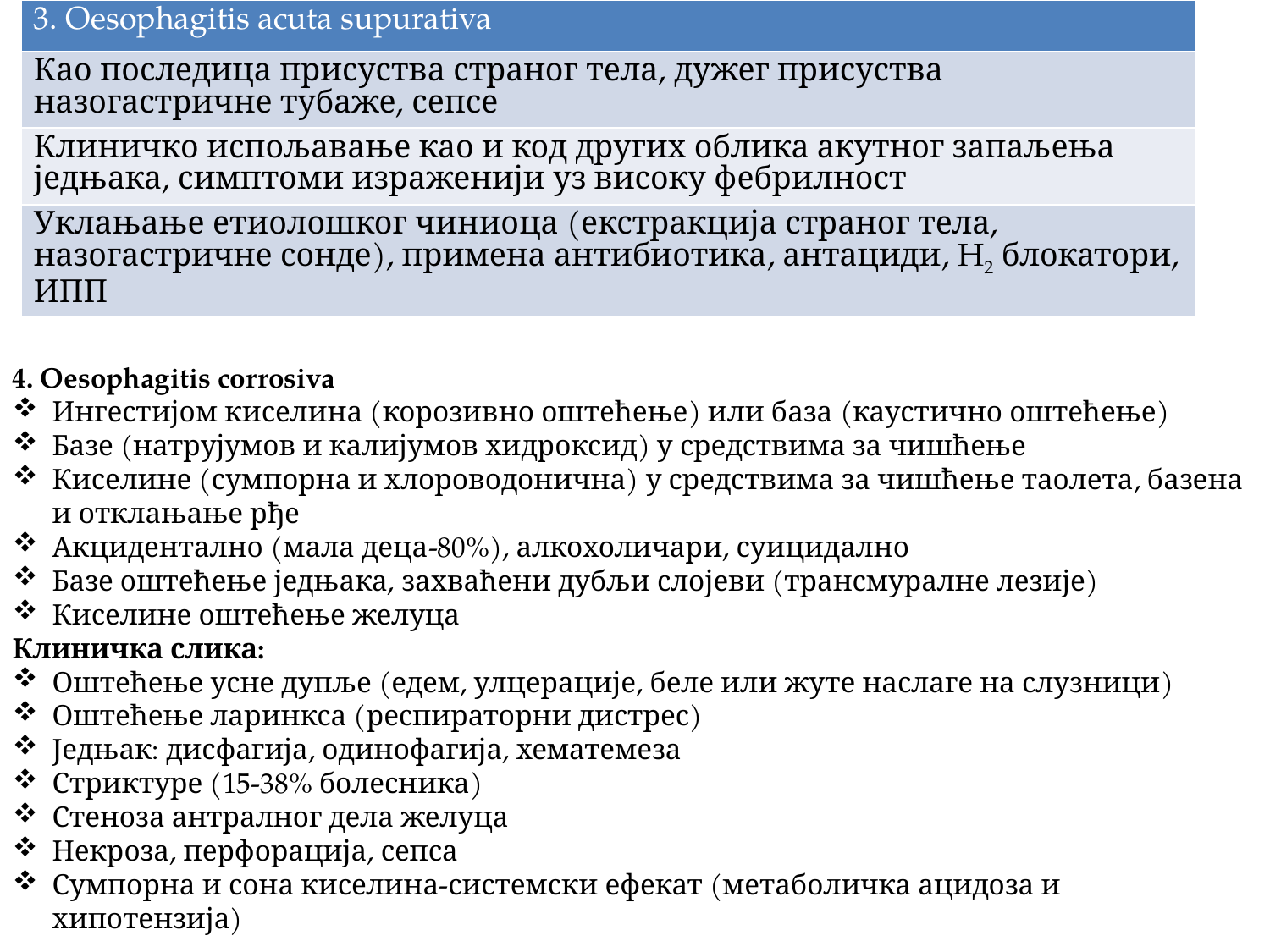

| 3. Oesophagitis acuta supurativa |
| --- |
| Као последица присуства страног тела, дужег присуства назогастричне тубаже, сепсе |
| Клиничко испољавање као и код других облика акутног запаљења једњака, симптоми израженији уз високу фебрилност |
| Уклањање етиолошког чиниоца (екстракција страног тела, назогастричне сонде), примена антибиотика, антациди, H2 блокатори, ИПП |
4. Oesophagitis corrosiva
Ингестијом киселина (корозивно оштећење) или база (каустично оштећење)
Базе (натрујумов и калијумов хидроксид) у средствима за чишћење
Киселине (сумпорна и хлороводонична) у средствима за чишћење таолета, базена и отклањање рђе
Акцидентално (мала деца-80%), алкохоличари, суицидално
Базе оштећење једњака, захваћени дубљи слојеви (трансмуралне лезије)
Киселине оштећење желуца
Клиничка слика:
Оштећење усне дупље (едем, улцерације, беле или жуте наслаге на слузници)
Оштећење ларинкса (респираторни дистрес)
Једњак: дисфагија, одинофагија, хематемеза
Стриктуре (15-38% болесника)
Стеноза антралног дела желуца
Некроза, перфорација, сепса
Сумпорна и сона киселина-системски ефекат (метаболичка ацидоза и хипотензија)